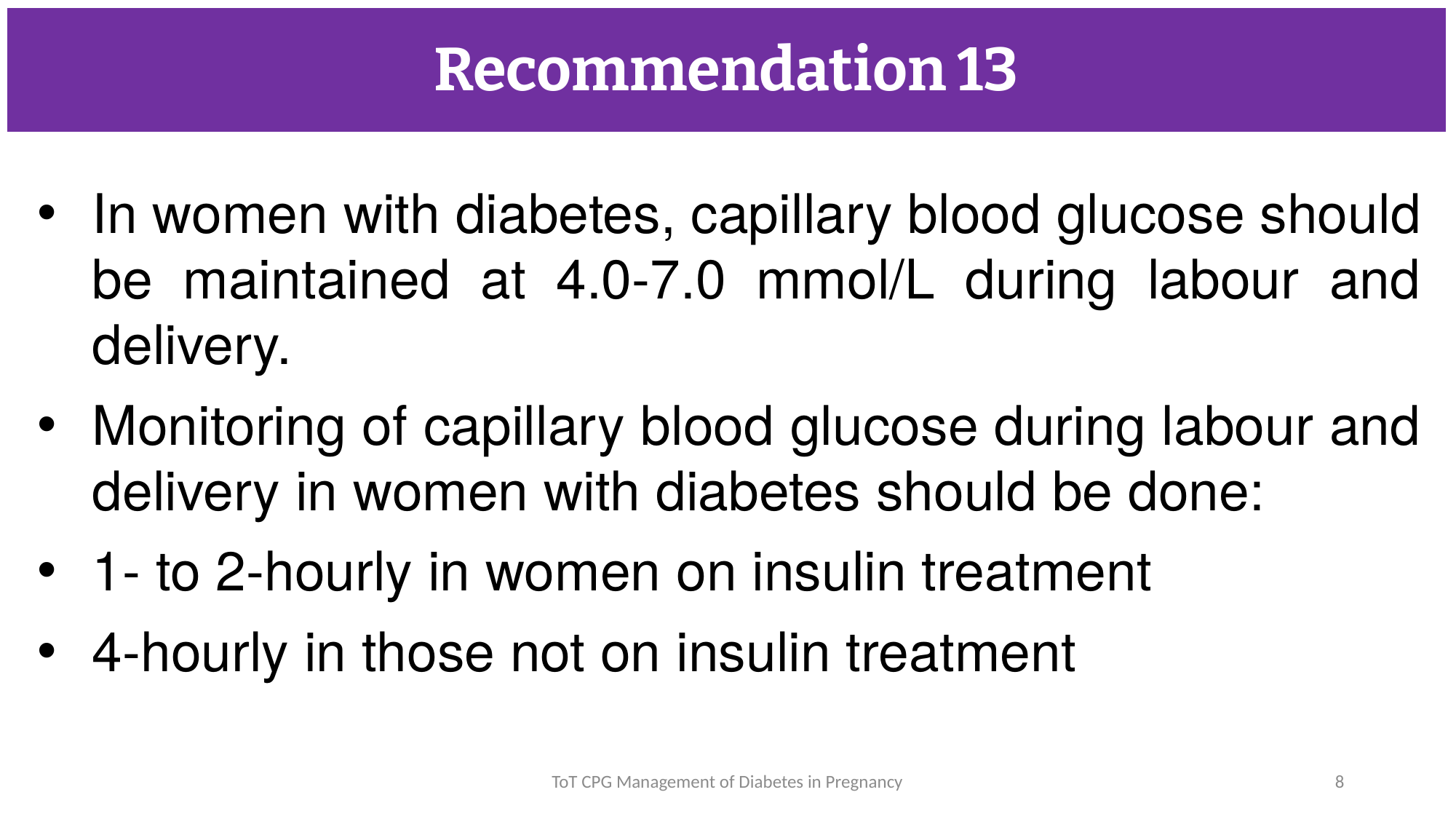

| Recommendation 13 |
| --- |
In women with diabetes, capillary blood glucose should be maintained at 4.0-7.0 mmol/L during labour and delivery.
Monitoring of capillary blood glucose during labour and delivery in women with diabetes should be done:
1- to 2-hourly in women on insulin treatment
4-hourly in those not on insulin treatment
ToT CPG Management of Diabetes in Pregnancy
8